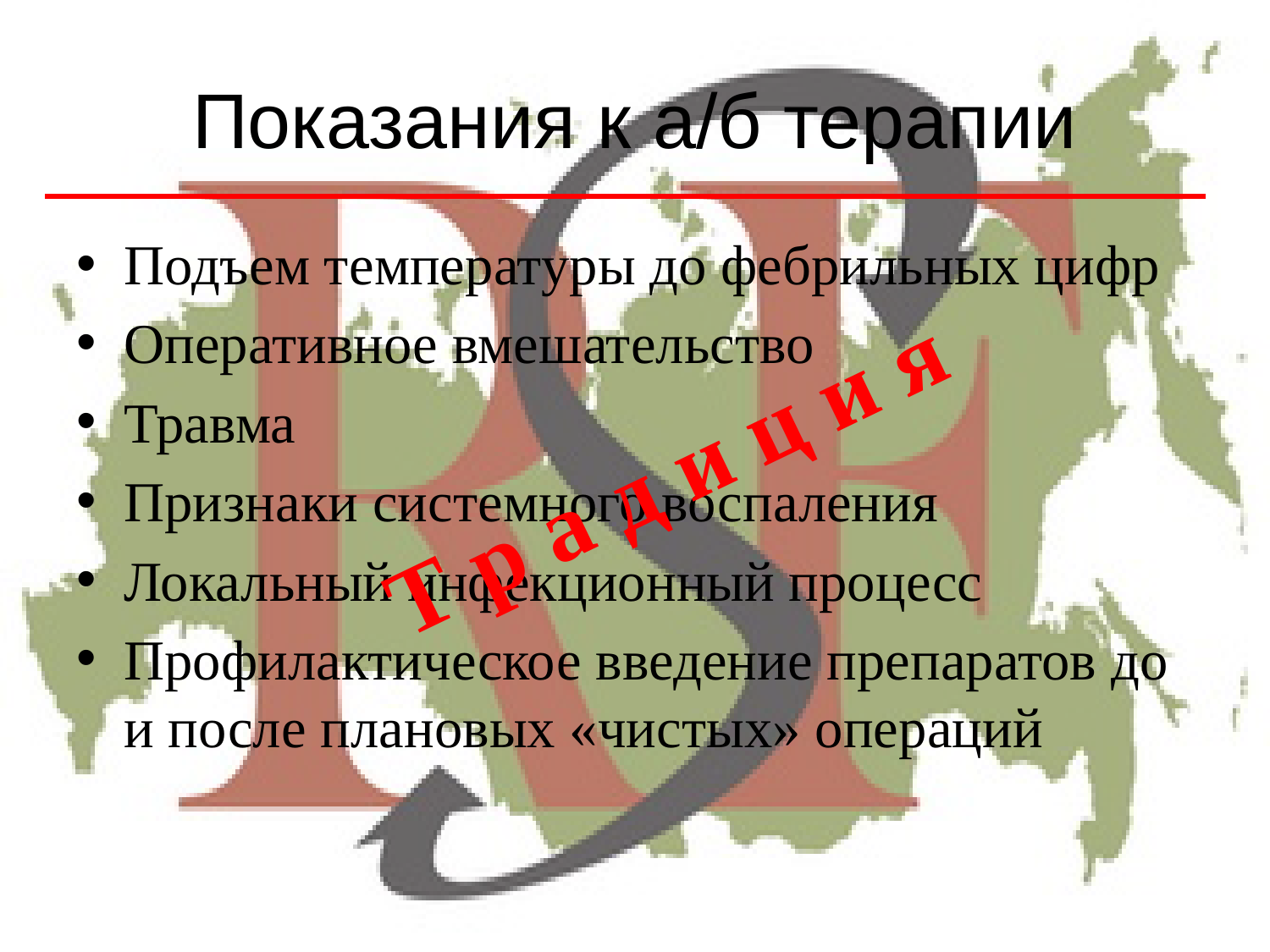

# Показания к а/б терапии
Подъем температуры до фебрильных цифр
Оперативное вмешательство
Травма
Признаки системного воспаления
Локальный инфекционный процесс
Профилактическое введение препаратов до и после плановых «чистых» операций
Т р а д и ц и я